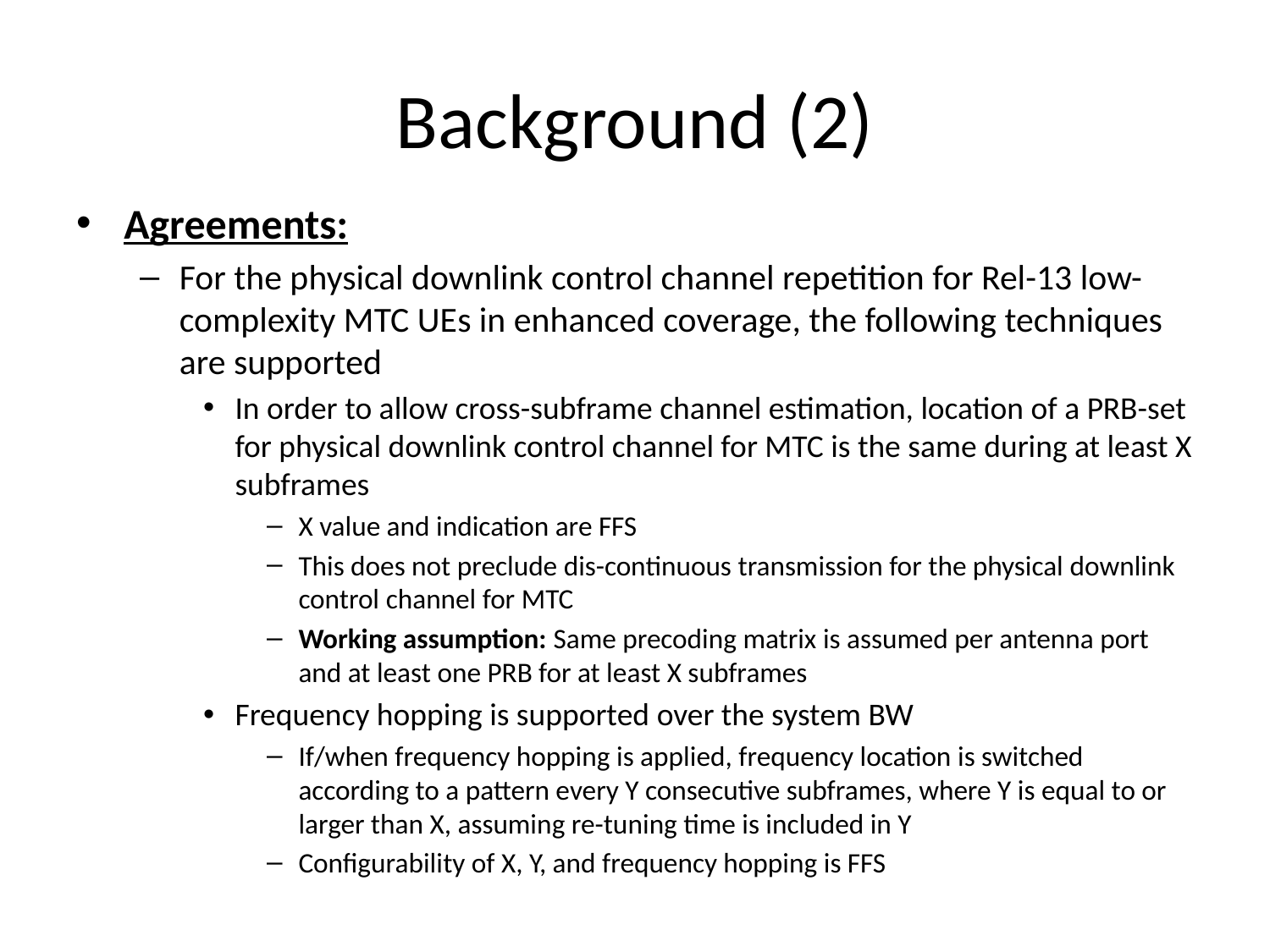

# Background (2)
Agreements:
For the physical downlink control channel repetition for Rel-13 low-complexity MTC UEs in enhanced coverage, the following techniques are supported
In order to allow cross-subframe channel estimation, location of a PRB-set for physical downlink control channel for MTC is the same during at least X subframes
X value and indication are FFS
This does not preclude dis-continuous transmission for the physical downlink control channel for MTC
Working assumption: Same precoding matrix is assumed per antenna port and at least one PRB for at least X subframes
Frequency hopping is supported over the system BW
If/when frequency hopping is applied, frequency location is switched according to a pattern every Y consecutive subframes, where Y is equal to or larger than X, assuming re-tuning time is included in Y
Configurability of X, Y, and frequency hopping is FFS